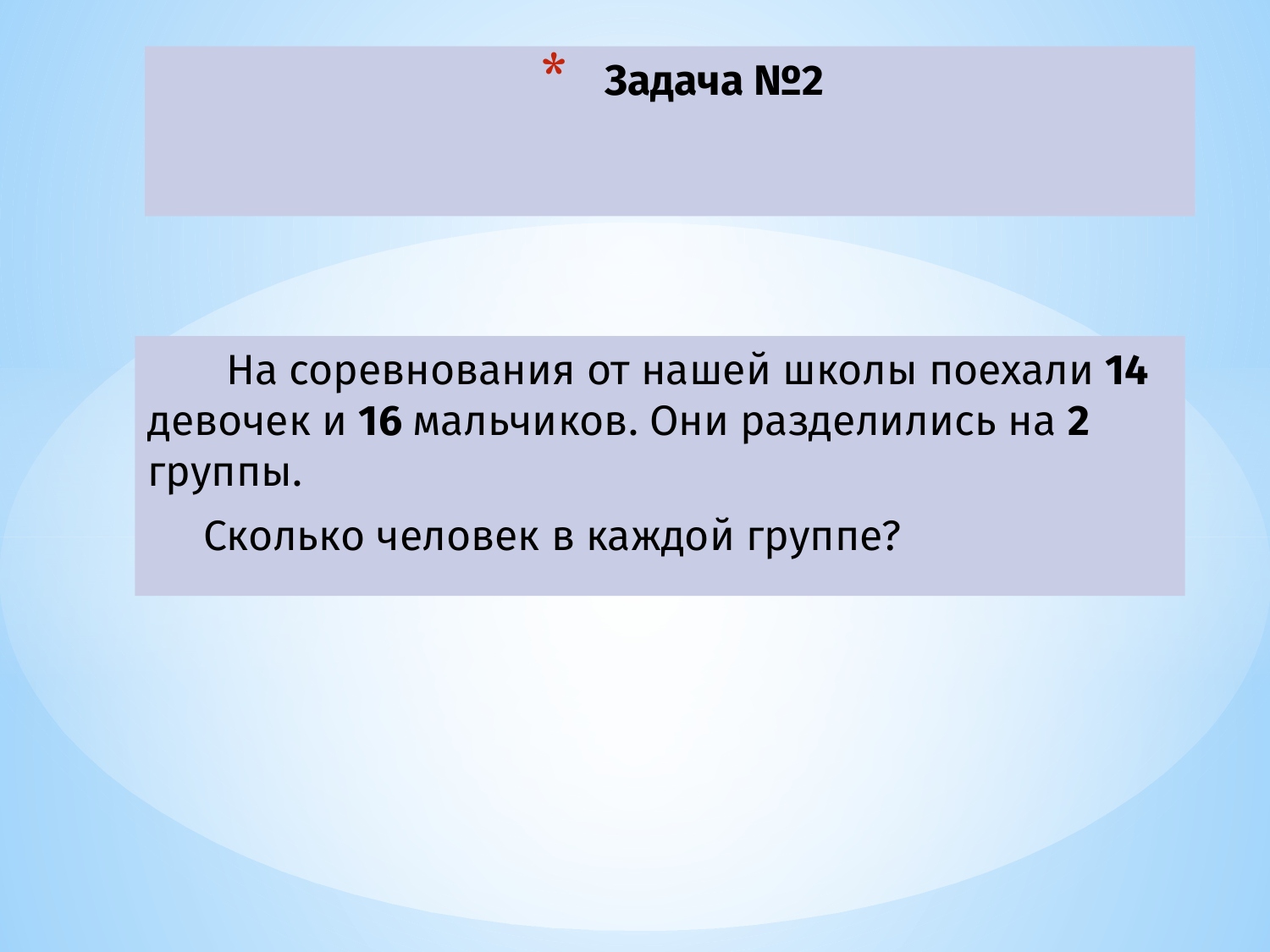

# Задача №2
       На соревнования от нашей школы поехали 14 девочек и 16 мальчиков. Они разделились на 2 группы.
     Сколько человек в каждой группе?